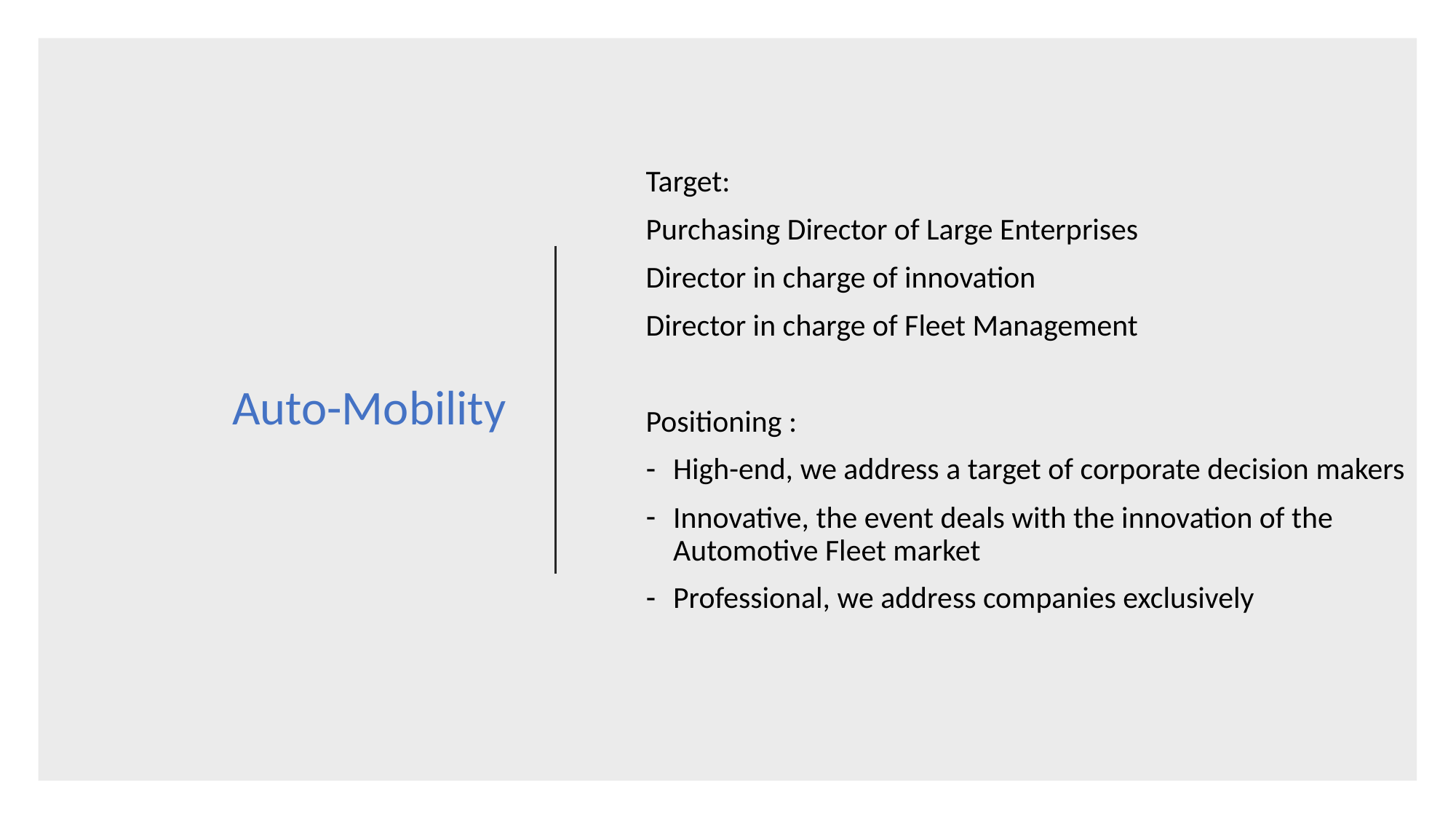

Target:
Purchasing Director of Large Enterprises
Director in charge of innovation
Director in charge of Fleet Management

Positioning :
High-end, we address a target of corporate decision makers
Innovative, the event deals with the innovation of the Automotive Fleet market
Professional, we address companies exclusively

# Auto-Mobility